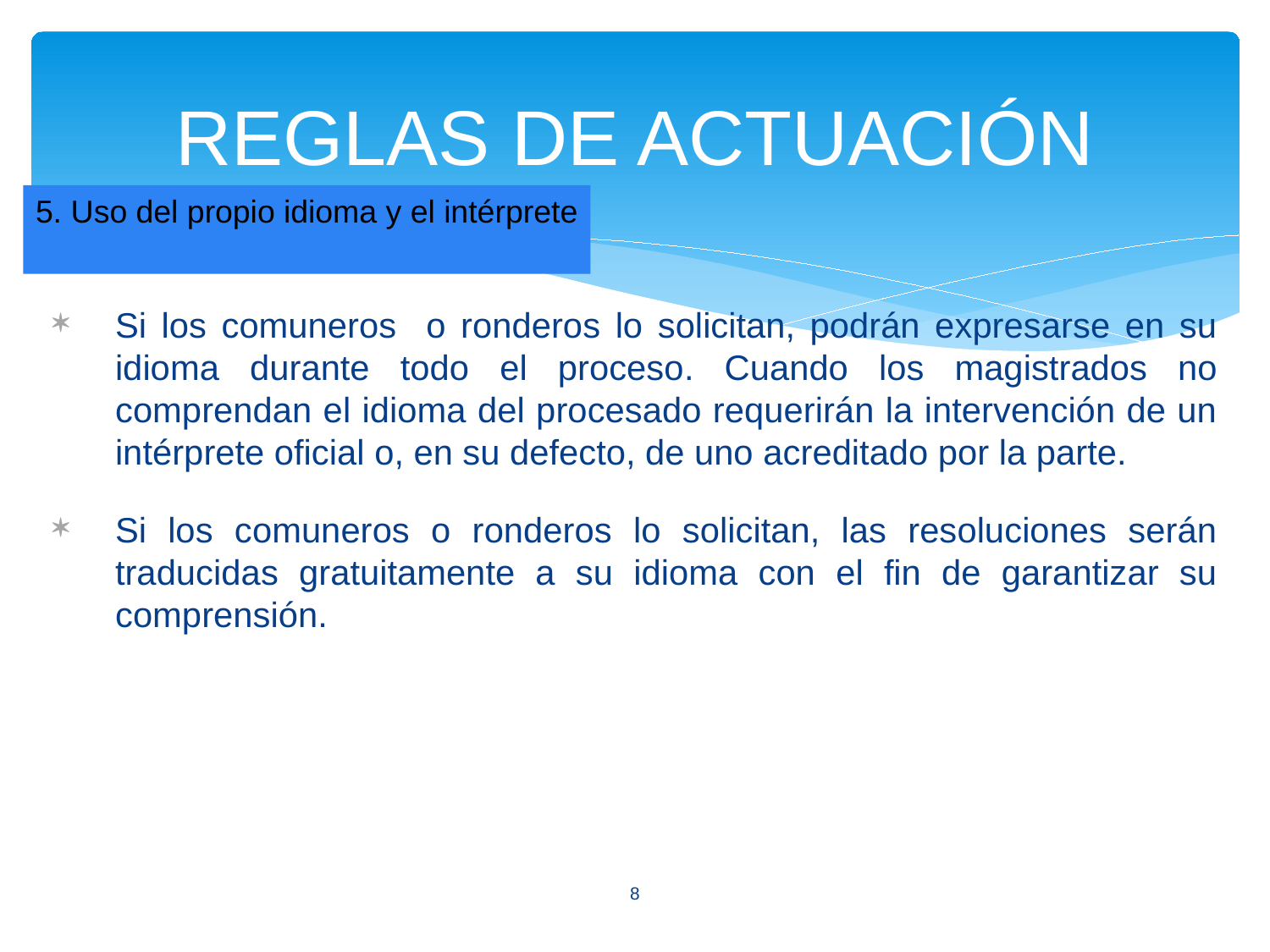

# REGLAS DE ACTUACIÓN
5. Uso del propio idioma y el intérprete

Si los comuneros  o ronderos lo solicitan, podrán expresarse en su idioma durante todo el proceso. Cuando los magistrados no comprendan el idioma del procesado requerirán la intervención de un intérprete oficial o, en su defecto, de uno acreditado por la parte.
Si los comuneros o ronderos lo solicitan, las resoluciones serán traducidas gratuitamente a su idioma con el fin de garantizar su comprensión.

8